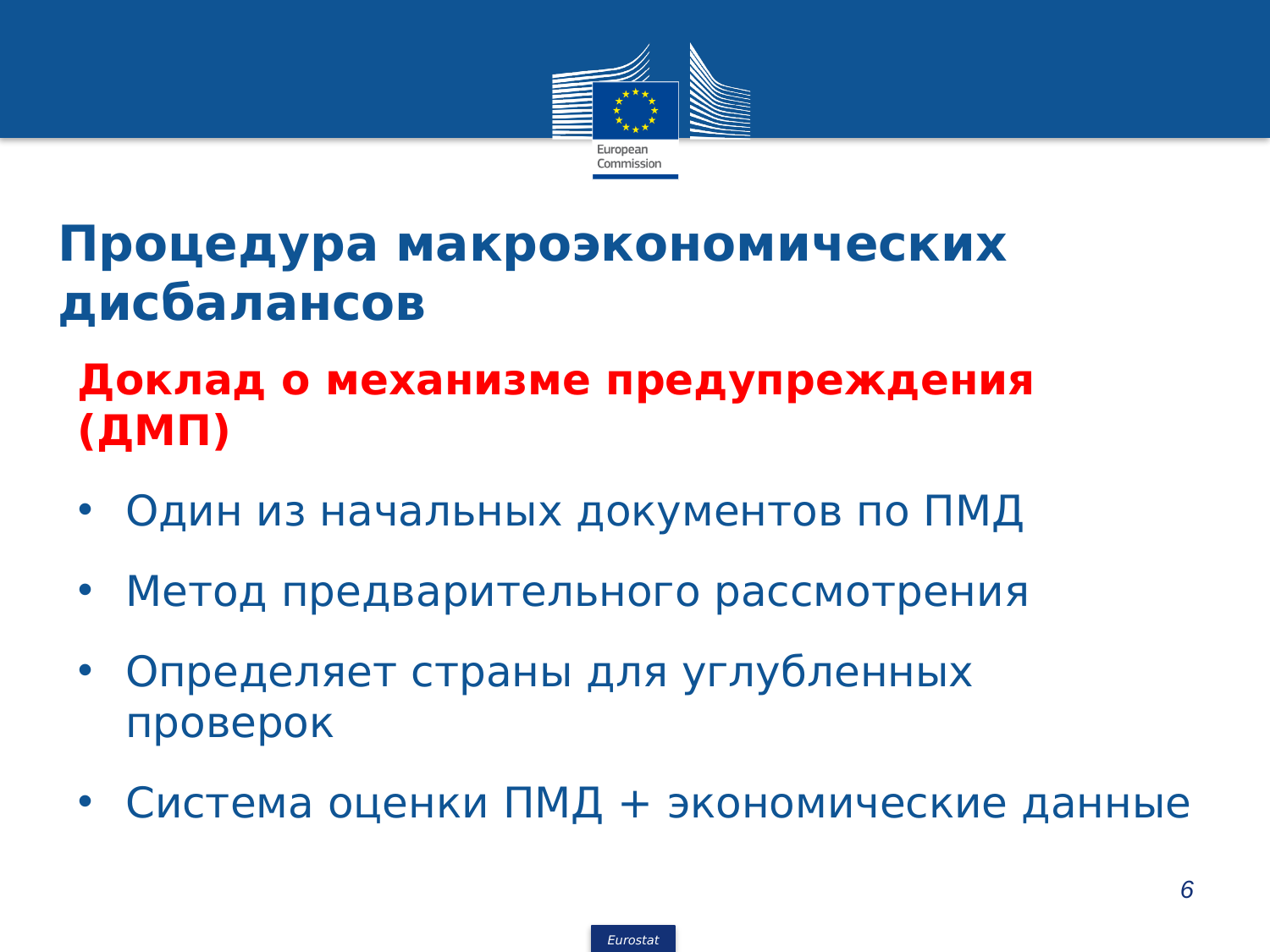

# Процедура макроэкономических дисбалансов
Доклад о механизме предупреждения (ДМП)
Один из начальных документов по ПМД
Метод предварительного рассмотрения
Определяет страны для углубленных проверок
Система оценки ПМД + экономические данные

6